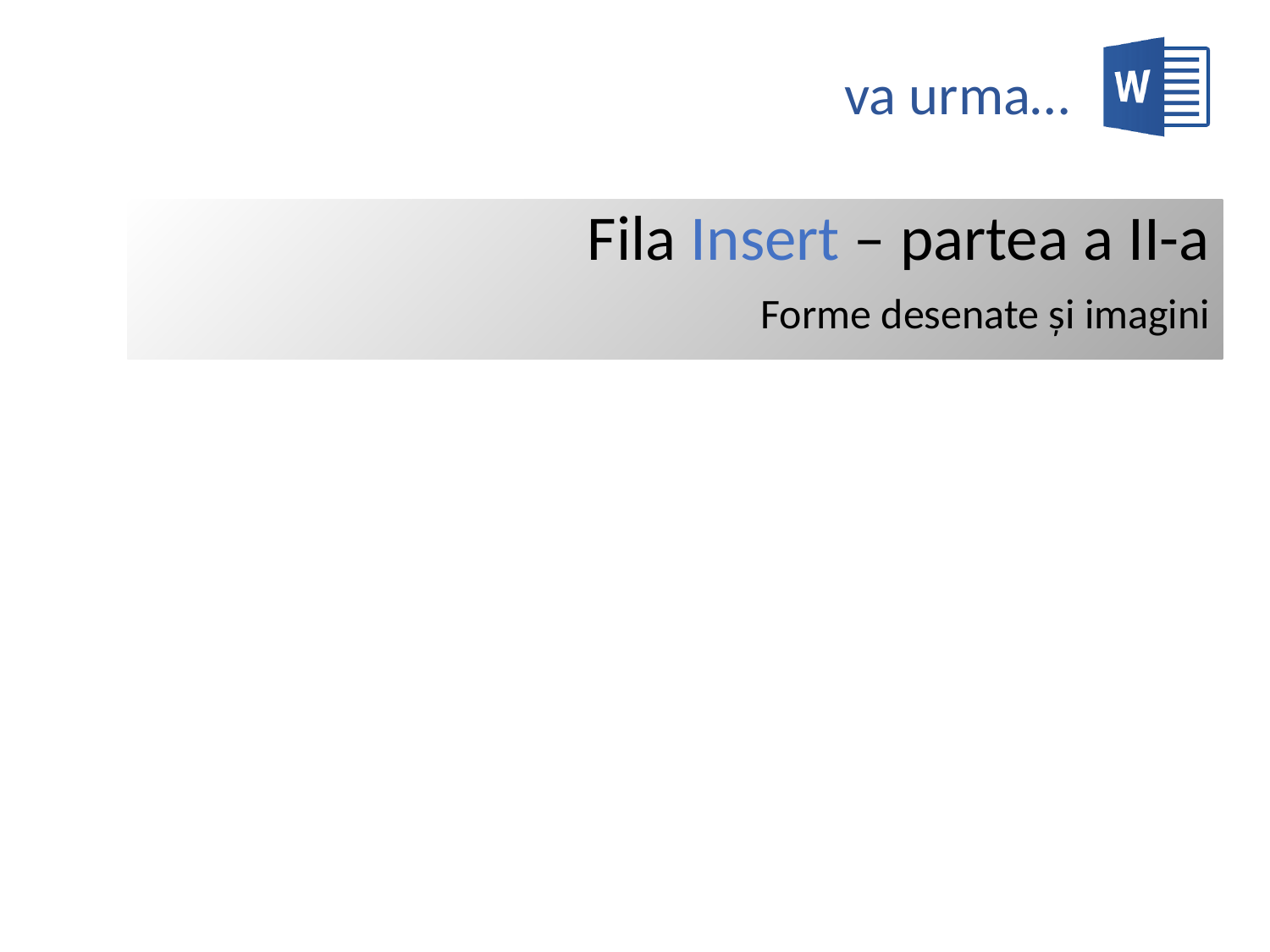

# va urma…
Fila Insert – partea a II-a
Forme desenate şi imagini